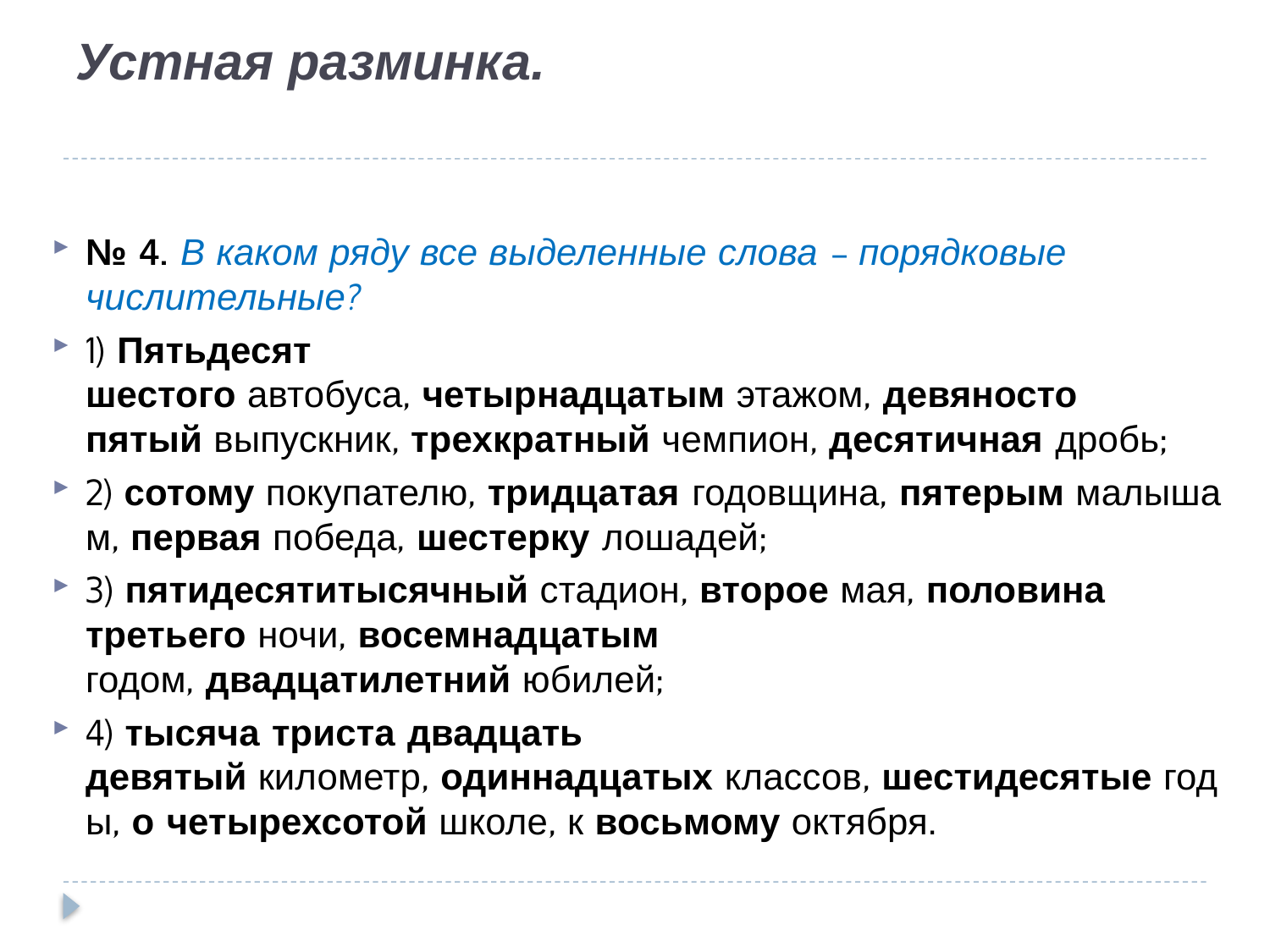

# Устная разминка.
№ 4. В каком ряду все выделенные слова – порядковые числительные?
1) Пятьдесят шестого автобуса, четырнадцатым этажом, девяносто пятый выпускник, трехкратный чемпион, десятичная дробь;
2) сотому покупателю, тридцатая годовщина, пятерым малышам, первая победа, шестерку лошадей;
3) пятидесятитысячный стадион, второе мая, половина третьего ночи, восемнадцатым годом, двадцатилетний юбилей;
4) тысяча триста двадцать девятый километр, одиннадцатых классов, шестидесятые годы, о четырехсотой школе, к восьмому октября.